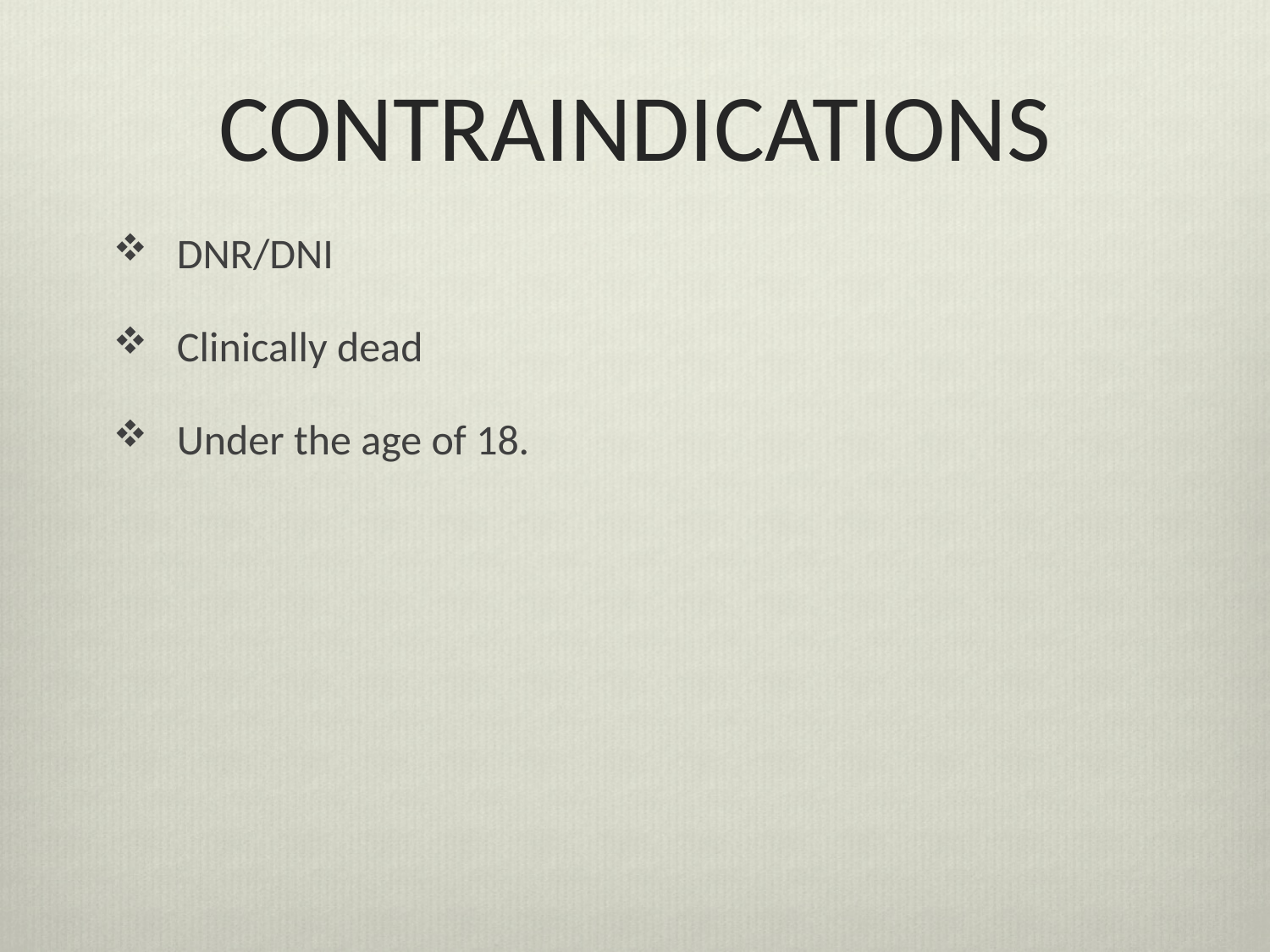

# CONTRAINDICATIONS
DNR/DNI
Clinically dead
Under the age of 18.